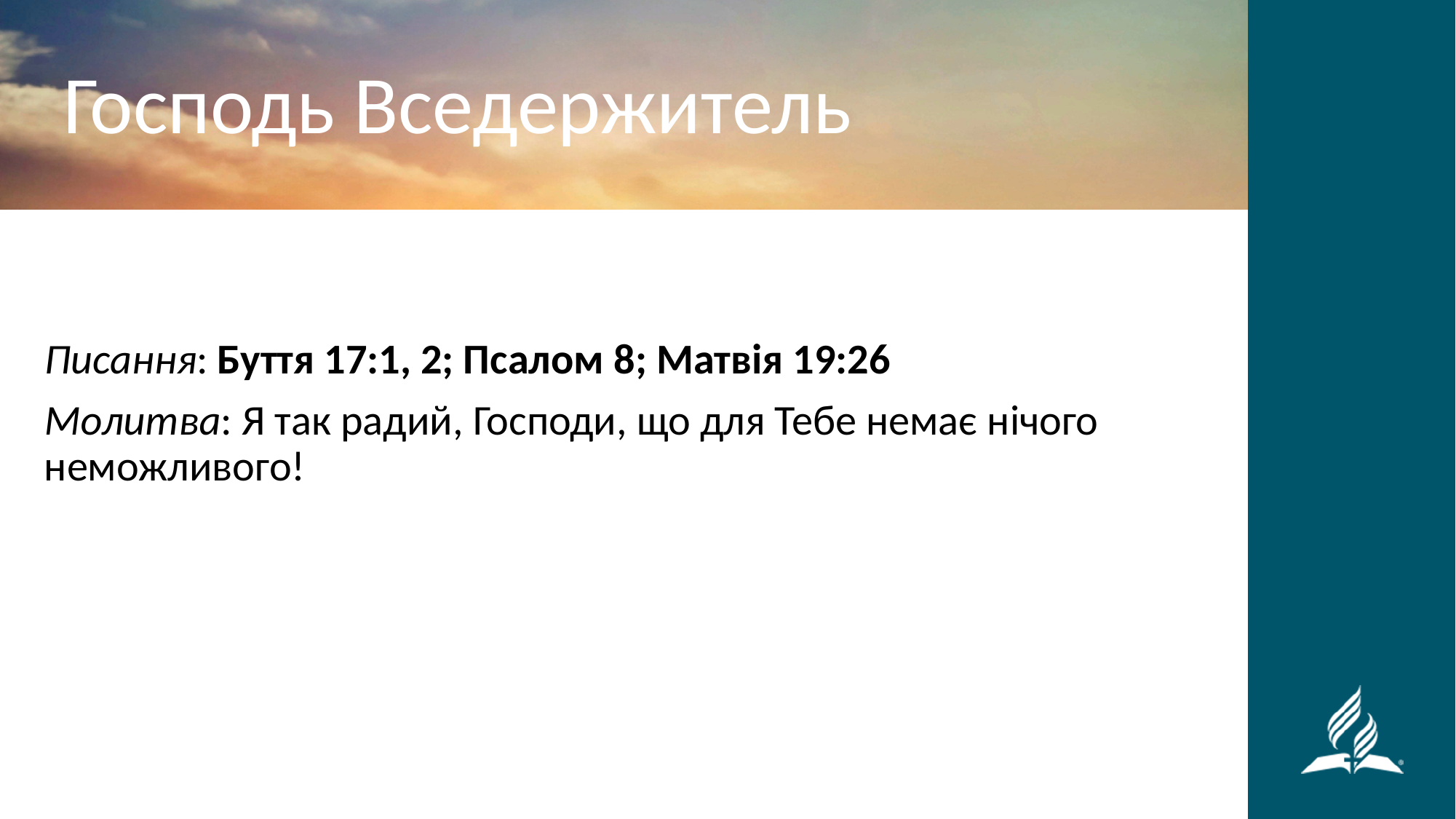

Господь Вседержитель

Писання: Буття 17:1, 2; Псалом 8; Матвія 19:26
Молитва: Я так радий, Господи, що для Тебе немає нічого неможливого!